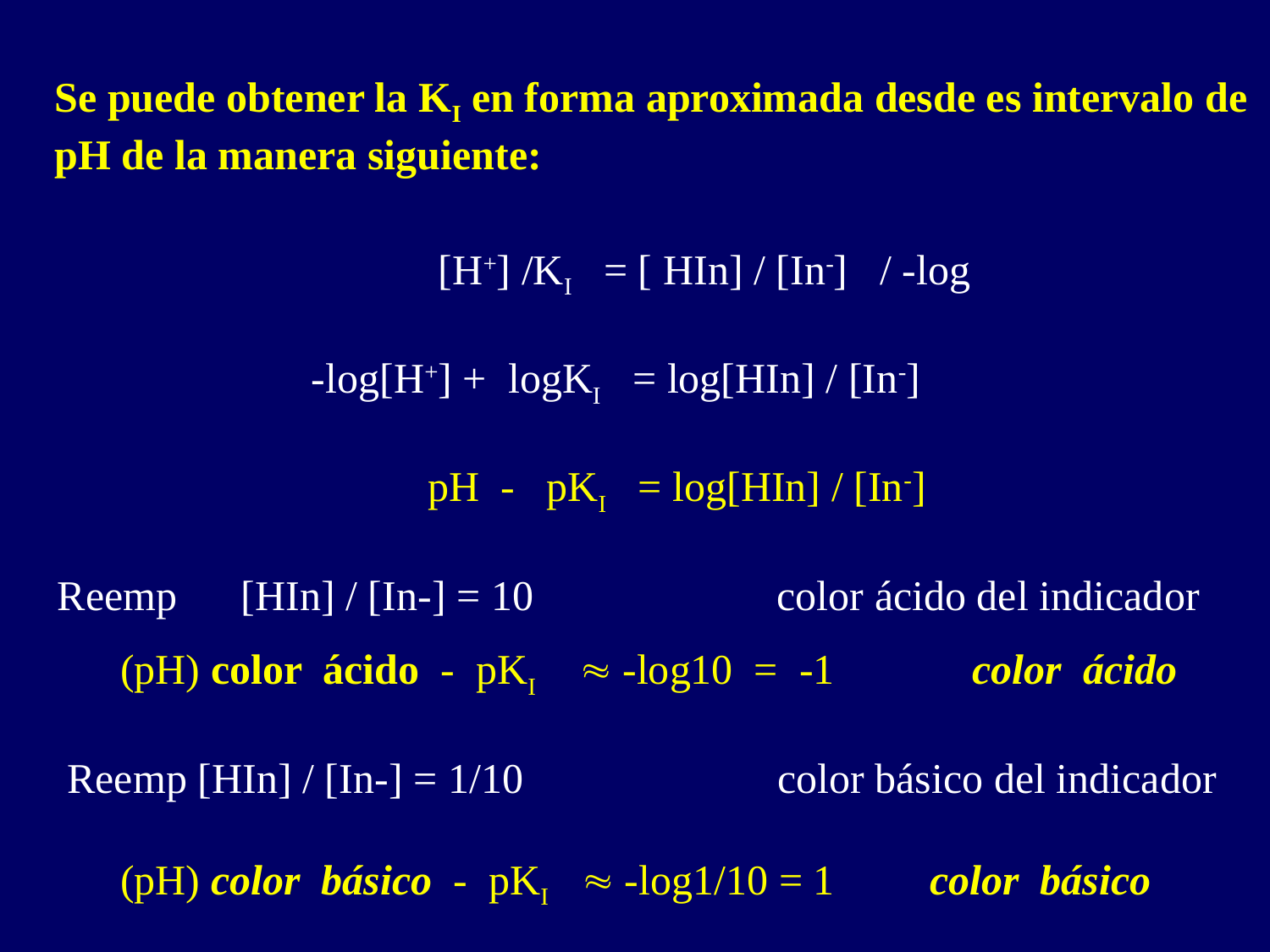

Se puede obtener la KI en forma aproximada desde es intervalo de pH de la manera siguiente:

			[H+] /KI   = [ HIn] / [In-]   / -log

		-log[H+] +  logKI   = log[HIn] / [In-]

		           pH  -   pKI   = log[HIn] / [In-]

Reemp      [HIn] / [In-] = 10                       color ácido del indicador
     (pH) color  ácido  -  pKI    ≈ -log10  =  -1             color  ácido

Reemp [HIn] / [In-] = 1/10                        color básico del indicador

     (pH) color  básico  -  pKI   ≈ -log1/10 = 1         color  básico